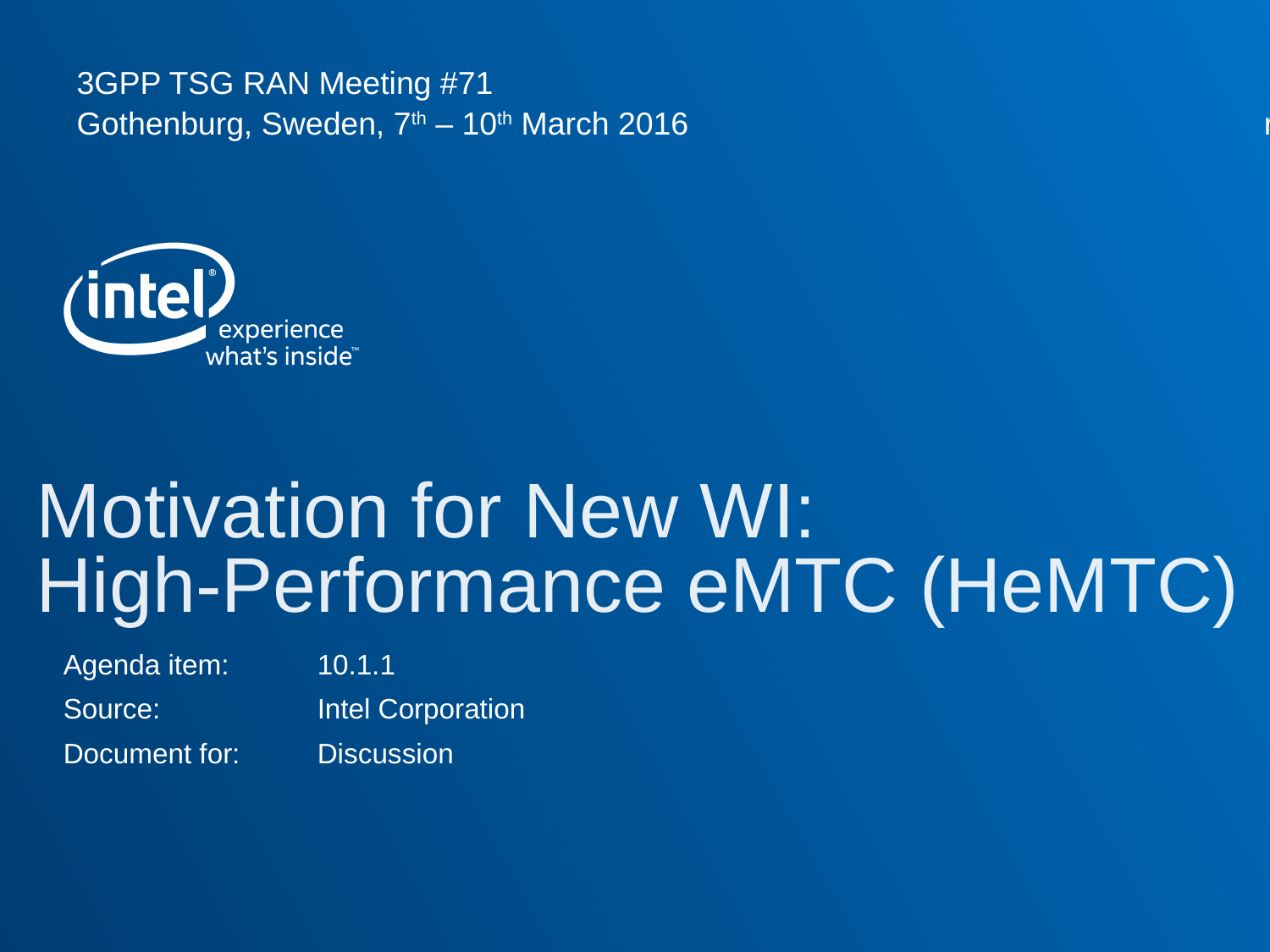

3GPP TSG RAN Meeting #71									RP-160531
Gothenburg, Sweden, 7th – 10th March 2016 					     rev of RP-150434
# Motivation for New WI: High-Performance eMTC (HeMTC)
Agenda item:	10.1.1
Source:		Intel Corporation
Document for:	Discussion